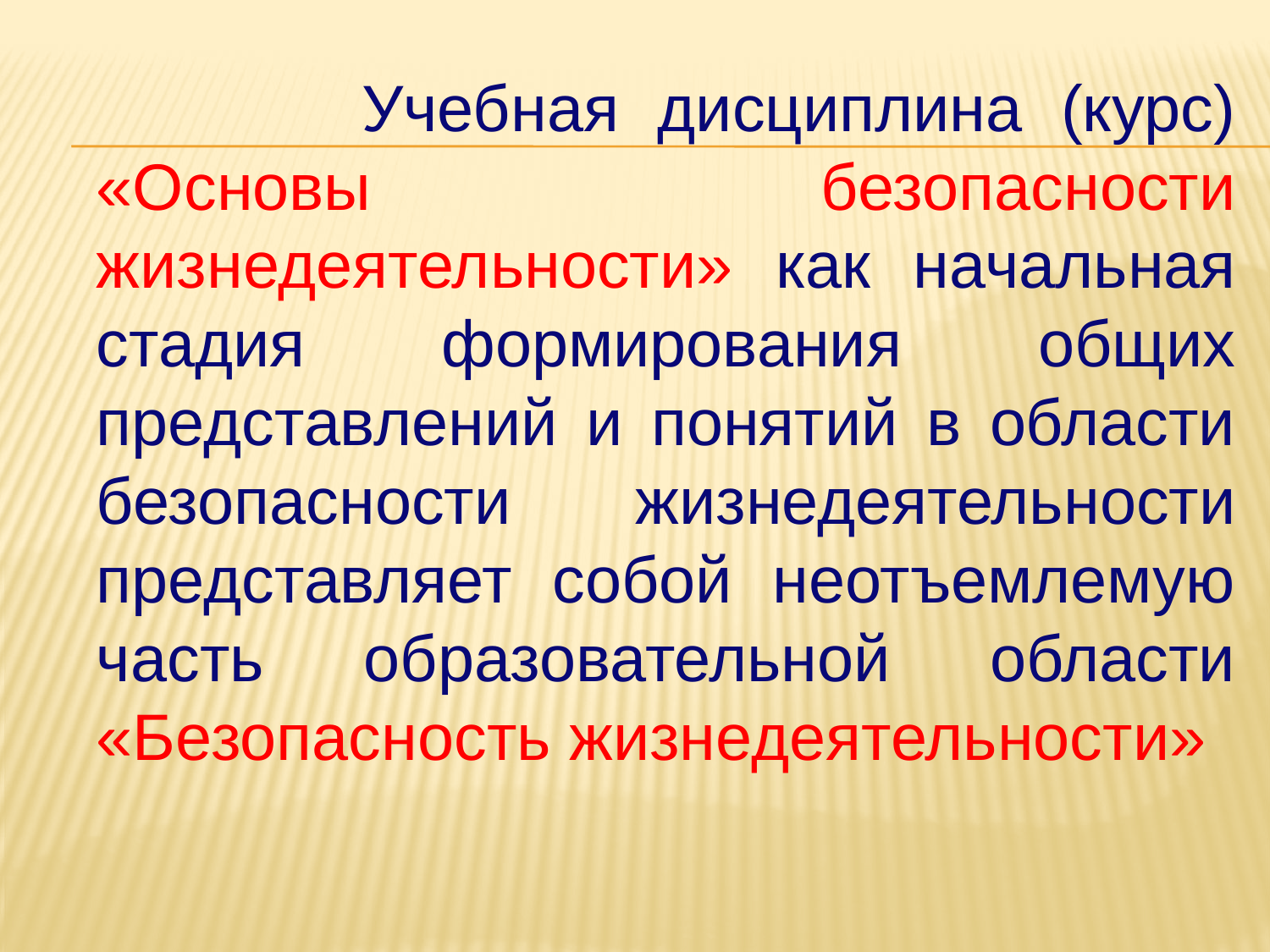

Учебная дисциплина (курс) «Основы безопасности жизнедеятельности» как начальная стадия формирования общих представлений и понятий в области безопасности жизнедеятельности представляет собой неотъемлемую часть образовательной области «Безопасность жизнедеятельности»
#